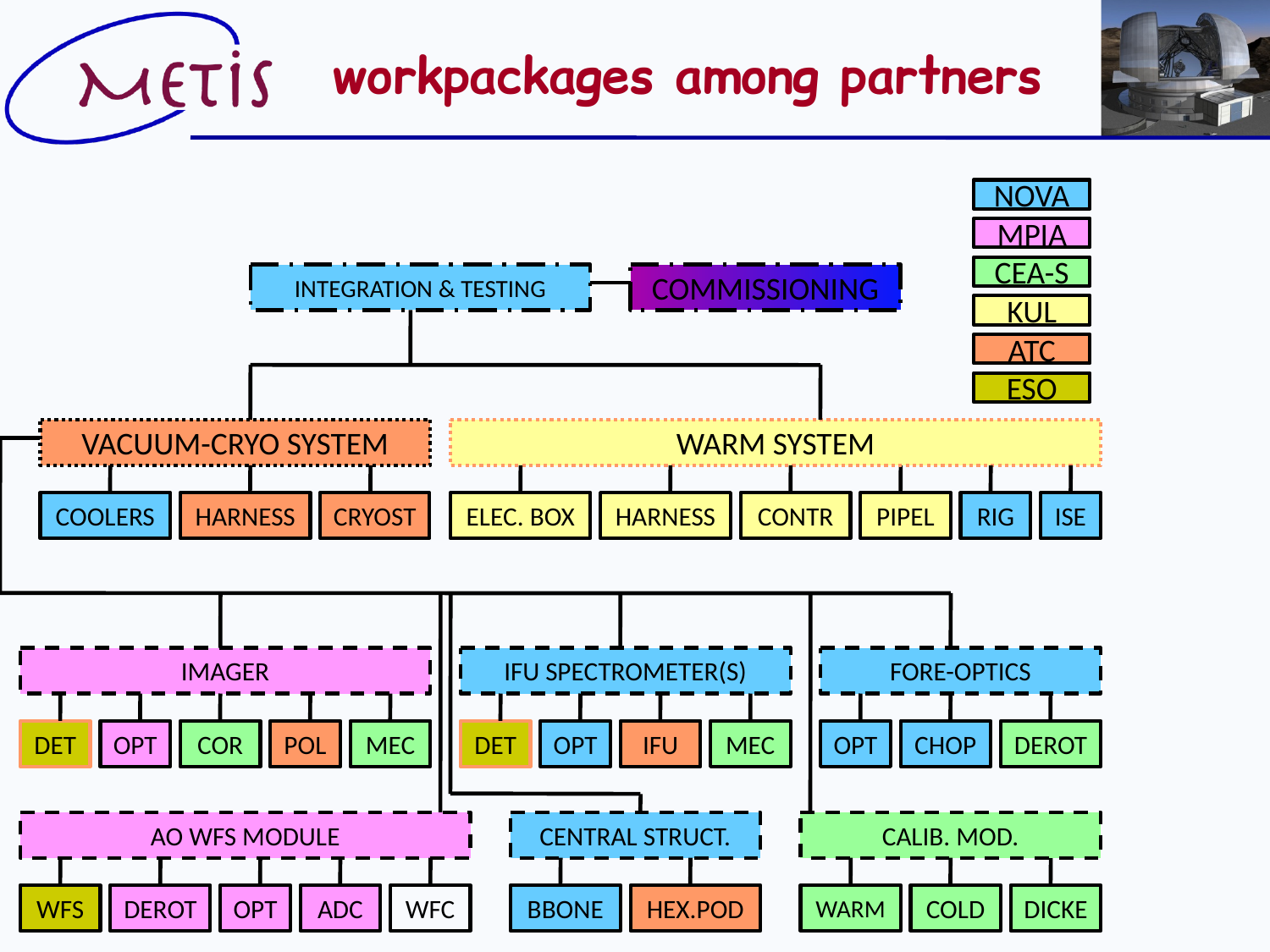

workpackages among partners
NOVA
MPIA
CEA-S
KUL
ATC
ESO
INTEGRATION & TESTING
COMMISSIONING
VACUUM-CRYO SYSTEM
WARM SYSTEM
COOLERS
HARNESS
CRYOST
ELEC. BOX
HARNESS
CONTR
PIPEL
RIG
ISE
IMAGER
IFU SPECTROMETER(S)
FORE-OPTICS
DET
OPT
COR
POL
MEC
DET
OPT
IFU
MEC
OPT
CHOP
DEROT
AO WFS MODULE
CENTRAL STRUCT.
CALIB. MOD.
WFS
DEROT
OPT
ADC
WFC
BBONE
HEX.POD
WARM
COLD
DICKE